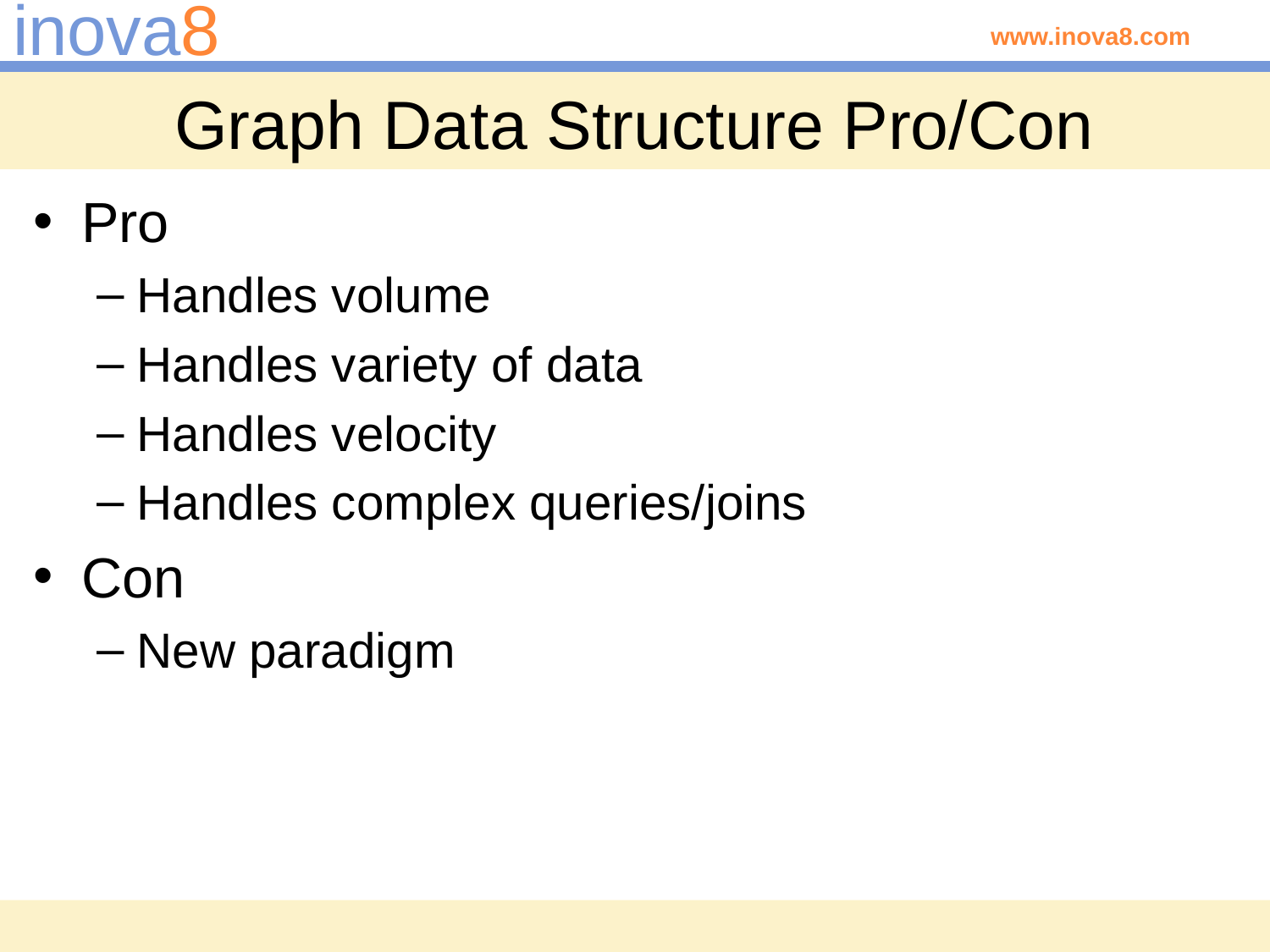

# Graph Data Structure Pro/Con
Pro
Handles volume
Handles variety of data
Handles velocity
Handles complex queries/joins
Con
New paradigm